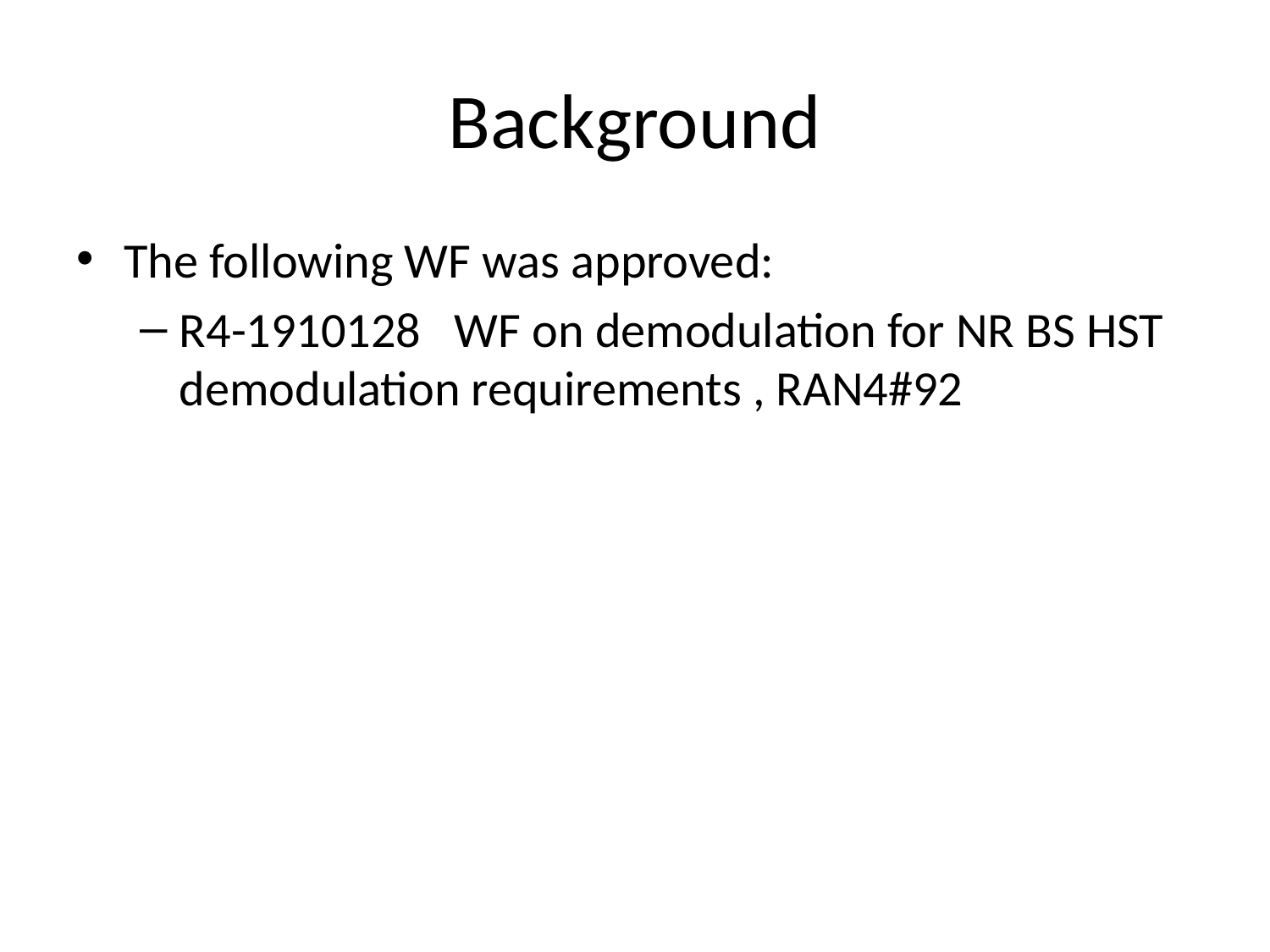

# Background
The following WF was approved:
R4-1910128   WF on demodulation for NR BS HST demodulation requirements , RAN4#92